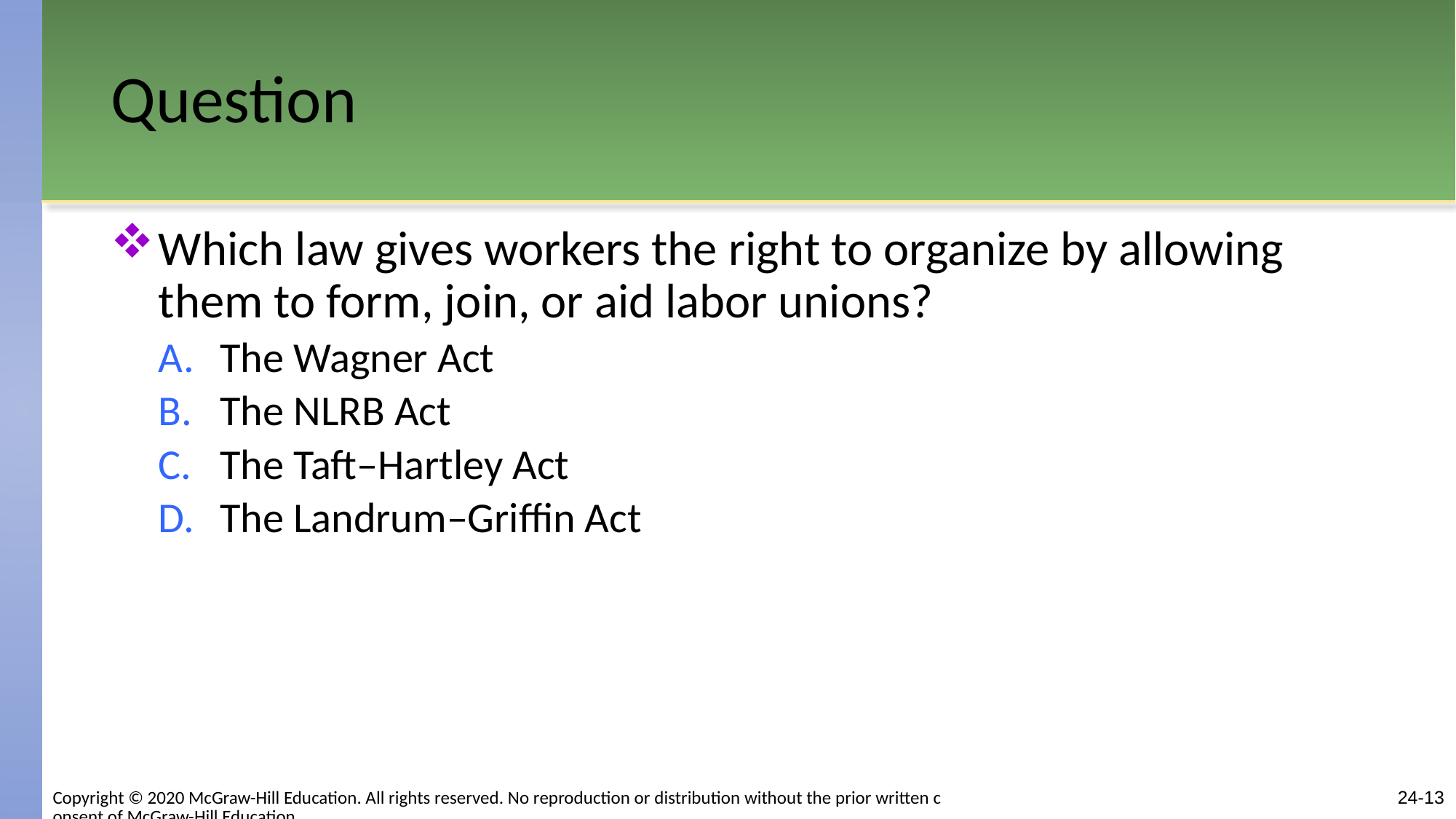

# Question
Which law gives workers the right to organize by allowing them to form, join, or aid labor unions?
The Wagner Act
The NLRB Act
The Taft–Hartley Act
The Landrum–Griffin Act

Copyright © 2020 McGraw-Hill Education. All rights reserved. No reproduction or distribution without the prior written consent of McGraw-Hill Education.
24-13